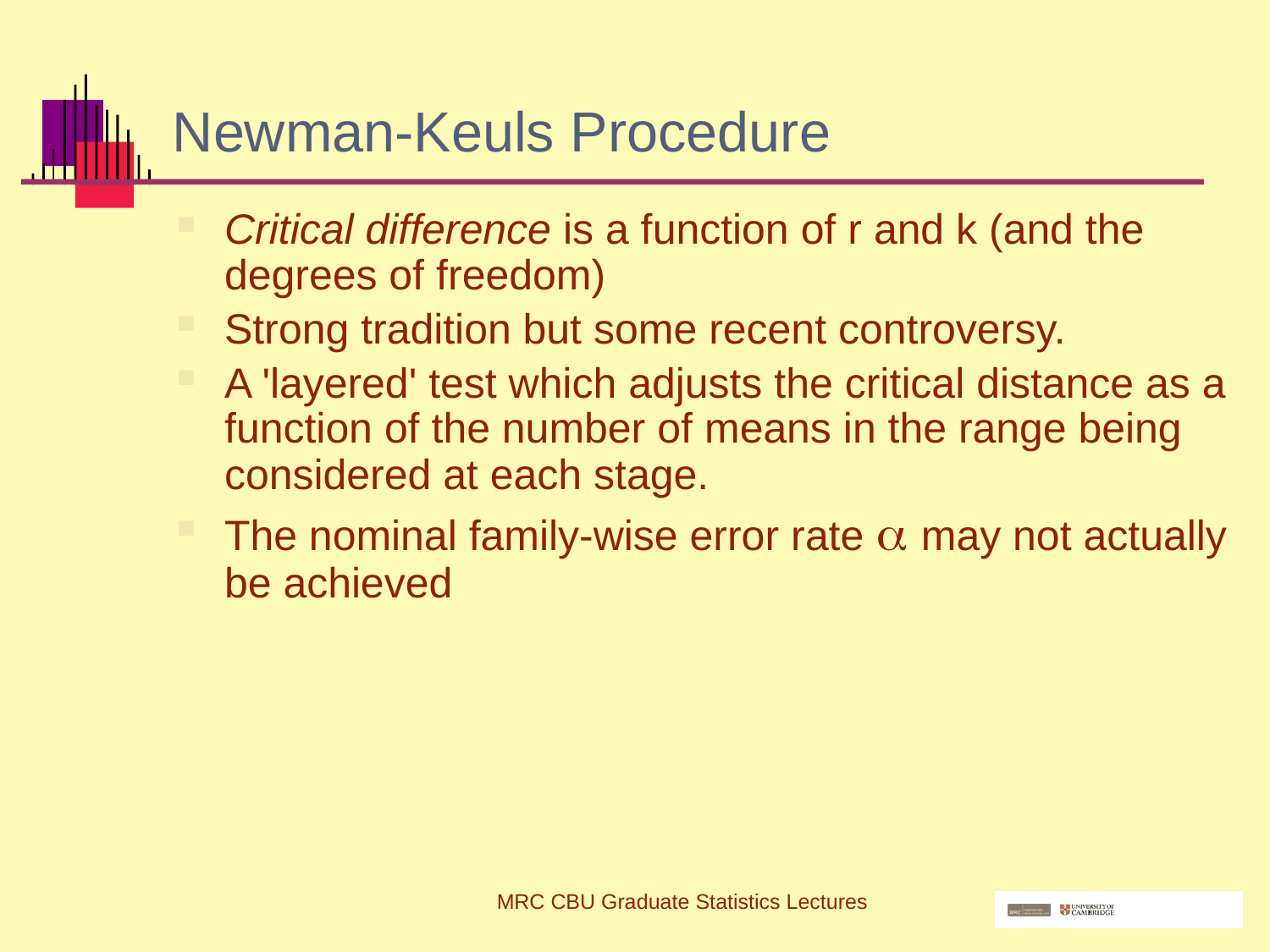

# Newman-Keuls Procedure
Critical difference is a function of r and k (and the degrees of freedom)
Strong tradition but some recent controversy.
A 'layered' test which adjusts the critical distance as a function of the number of means in the range being considered at each stage.
The nominal family-wise error rate α may not actually be achieved

MRC CBU Graduate Statistics Lectures